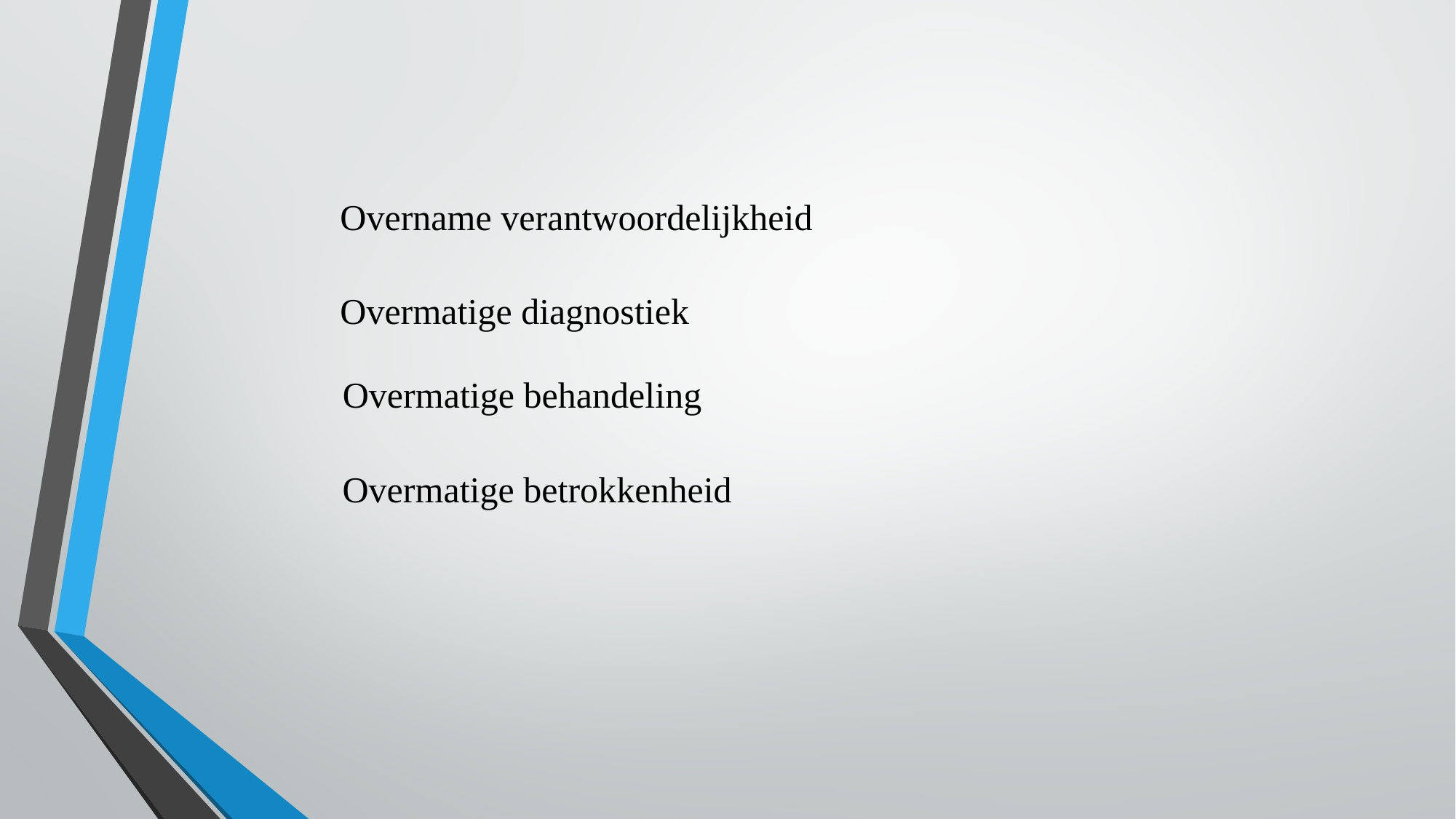

Overname verantwoordelijkheid
Overmatige diagnostiek
Overmatige behandeling
Overmatige betrokkenheid